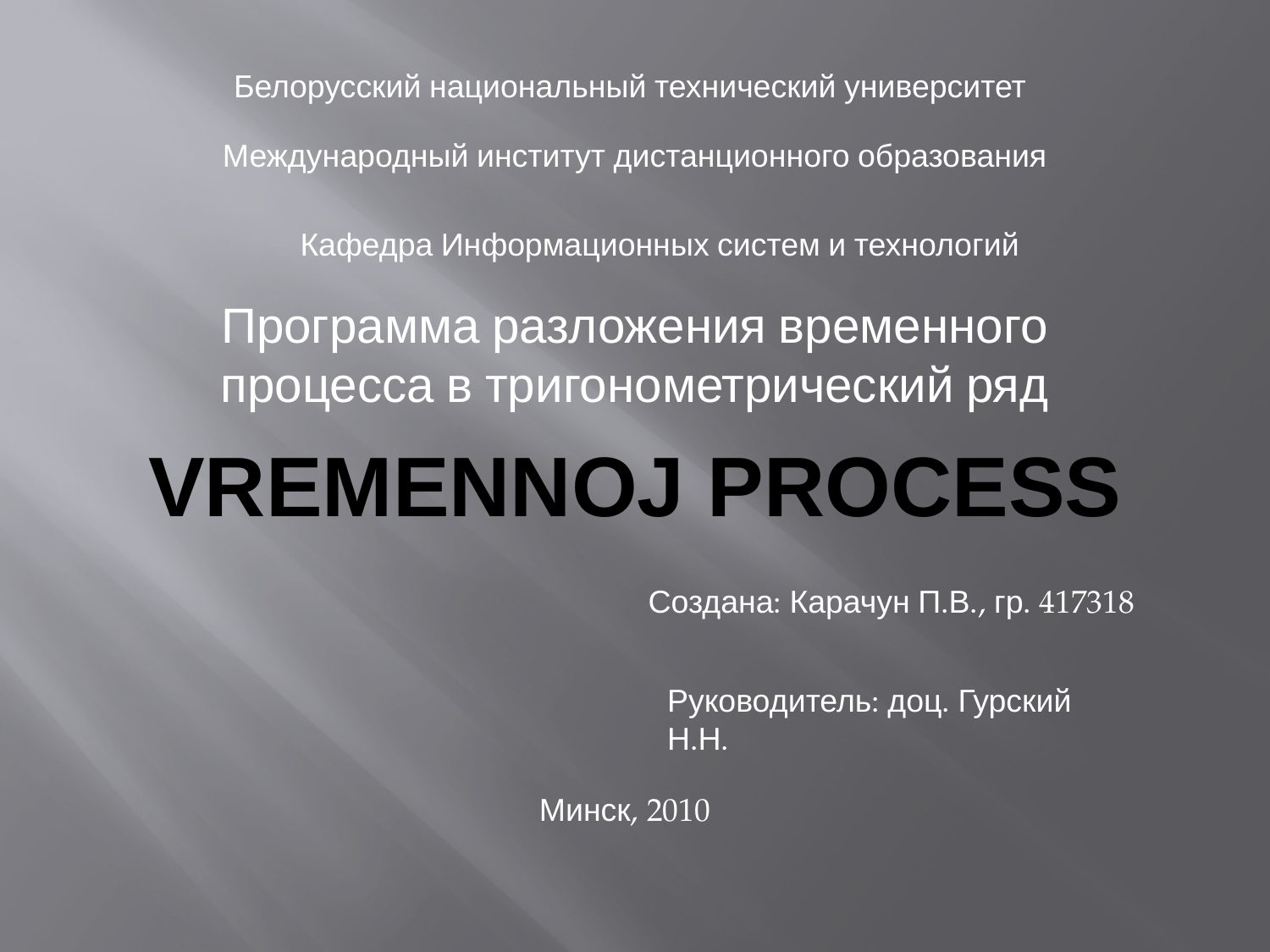

Белорусский национальный технический университет
Международный институт дистанционного образования
Кафедра Информационных систем и технологий
Программа разложения временного процесса в тригонометрический ряд
# Vremennoj Process
Создана: Карачун П.В., гр. 417318
Руководитель: доц. Гурский Н.Н.
Минск, 2010